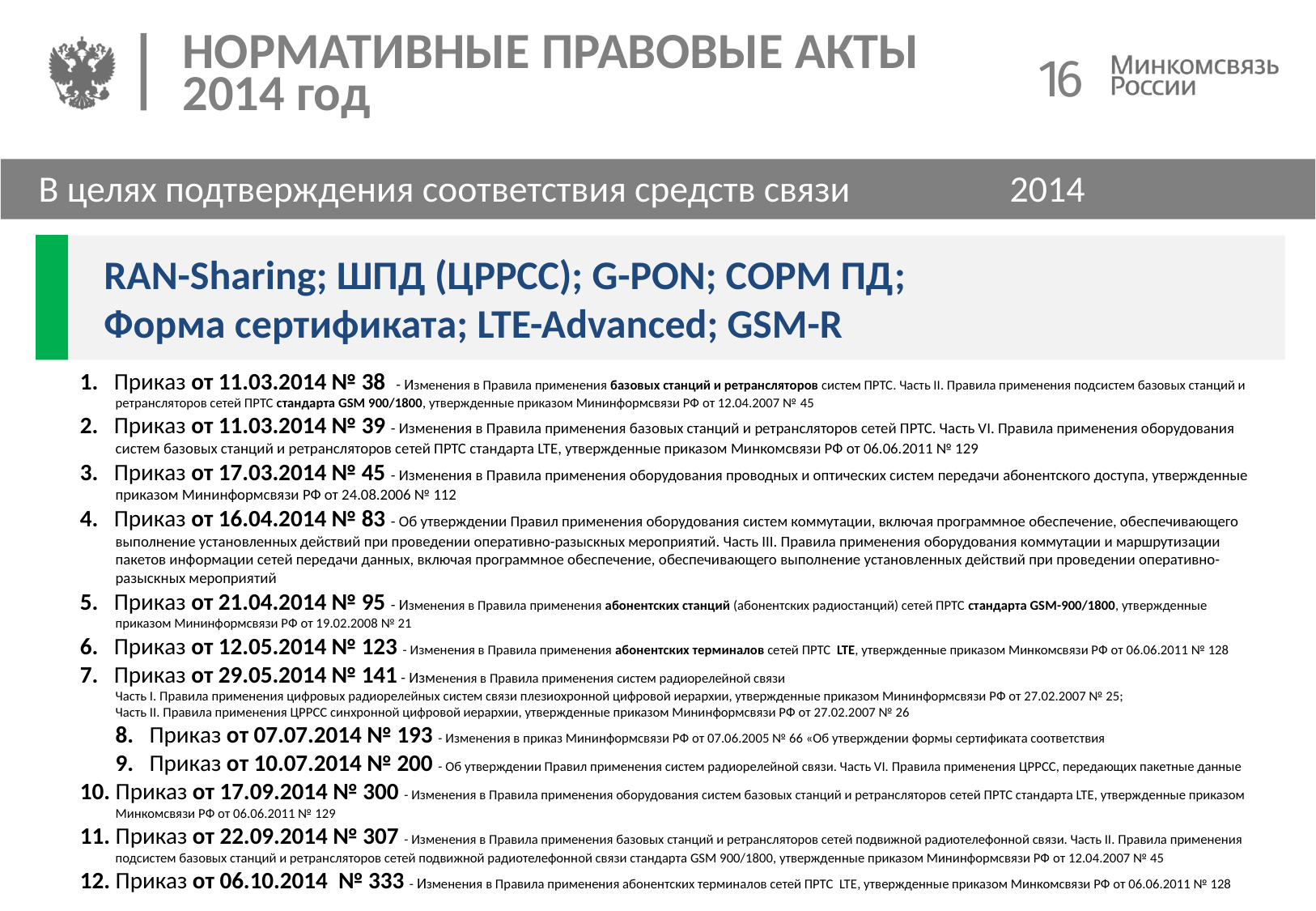

16
# НОРМАТИВНЫЕ ПРАВОВЫЕ АКТЫ 2014 год
В целях подтверждения соответствия средств связи		2014

RAN-Sharing; ШПД (ЦРРСС); G-PON; СОРМ ПД;
Форма сертификата; LTE-Advanced; GSM-R
1.   Приказ от 11.03.2014 № 38  - Изменения в Правила применения базовых станций и ретрансляторов систем ПРТС. Часть II. Правила применения подсистем базовых станций и ретрансляторов сетей ПРТС стандарта GSM 900/1800, утвержденные приказом Мининформсвязи РФ от 12.04.2007 № 45
2.   Приказ от 11.03.2014 № 39 - Изменения в Правила применения базовых станций и ретрансляторов сетей ПРТС. Часть VI. Правила применения оборудования систем базовых станций и ретрансляторов сетей ПРТС стандарта LTE, утвержденные приказом Минкомсвязи РФ от 06.06.2011 № 129
3.   Приказ от 17.03.2014 № 45 - Изменения в Правила применения оборудования проводных и оптических систем передачи абонентского доступа, утвержденные приказом Мининформсвязи РФ от 24.08.2006 № 112
4.   Приказ от 16.04.2014 № 83 - Об утверждении Правил применения оборудования систем коммутации, включая программное обеспечение, обеспечивающего выполнение установленных действий при проведении оперативно-разыскных мероприятий. Часть III. Правила применения оборудования коммутации и маршрутизации пакетов информации сетей передачи данных, включая программное обеспечение, обеспечивающего выполнение установленных действий при проведении оперативно-разыскных мероприятий
5.   Приказ от 21.04.2014 № 95 - Изменения в Правила применения абонентских станций (абонентских радиостанций) сетей ПРТС стандарта GSM-900/1800, утвержденные приказом Мининформсвязи РФ от 19.02.2008 № 21
6.   Приказ от 12.05.2014 № 123 - Изменения в Правила применения абонентских терминалов сетей ПРТС  LTE, утвержденные приказом Минкомсвязи РФ от 06.06.2011 № 128
7.   Приказ от 29.05.2014 № 141 - Изменения в Правила применения систем радиорелейной связи
Часть I. Правила применения цифровых радиорелейных систем связи плезиохронной цифровой иерархии, утвержденные приказом Мининформсвязи РФ от 27.02.2007 № 25;
Часть II. Правила применения ЦРРСС синхронной цифровой иерархии, утвержденные приказом Мининформсвязи РФ от 27.02.2007 № 26
8.   Приказ от 07.07.2014 № 193 - Изменения в приказ Мининформсвязи РФ от 07.06.2005 № 66 «Об утверждении формы сертификата соответствия
9.   Приказ от 10.07.2014 № 200 - Об утверждении Правил применения систем радиорелейной связи. Часть VΙ. Правила применения ЦРРСС, передающих пакетные данные
10. Приказ от 17.09.2014 № 300 - Изменения в Правила применения оборудования систем базовых станций и ретрансляторов сетей ПРТС стандарта LTE, утвержденные приказом Минкомсвязи РФ от 06.06.2011 № 129
11. Приказ от 22.09.2014 № 307 - Изменения в Правила применения базовых станций и ретрансляторов сетей подвижной радиотелефонной связи. Часть II. Правила применения подсистем базовых станций и ретрансляторов сетей подвижной радиотелефонной связи стандарта GSM 900/1800, утвержденные приказом Мининформсвязи РФ от 12.04.2007 № 45
12. Приказ от 06.10.2014  № 333 - Изменения в Правила применения абонентских терминалов сетей ПРТС  LTE, утвержденные приказом Минкомсвязи РФ от 06.06.2011 № 128